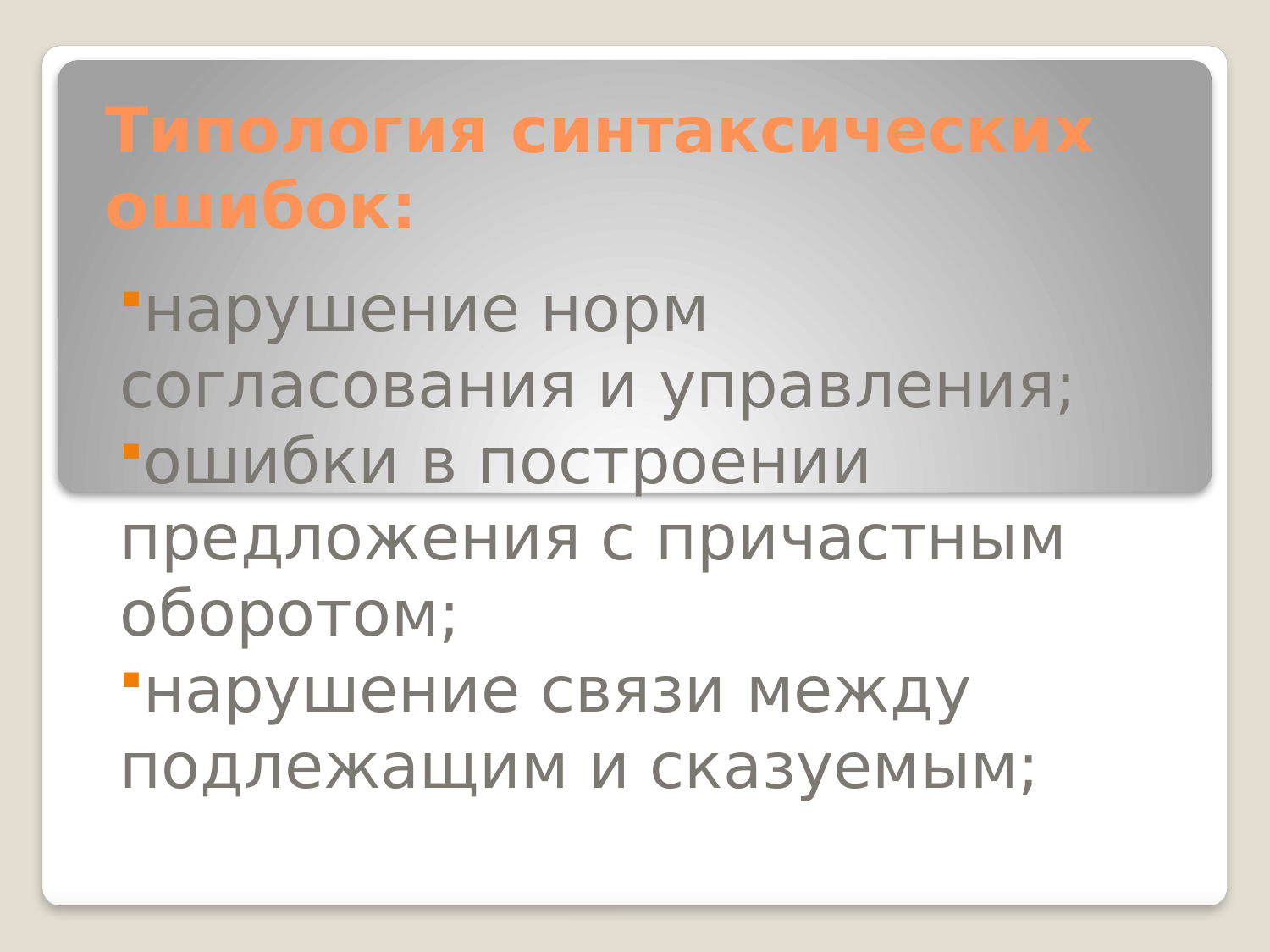

# Типология синтаксических ошибок:
нарушение норм согласования и управления;
ошибки в построении предложения с причастным оборотом;
нарушение связи между подлежащим и сказуемым;